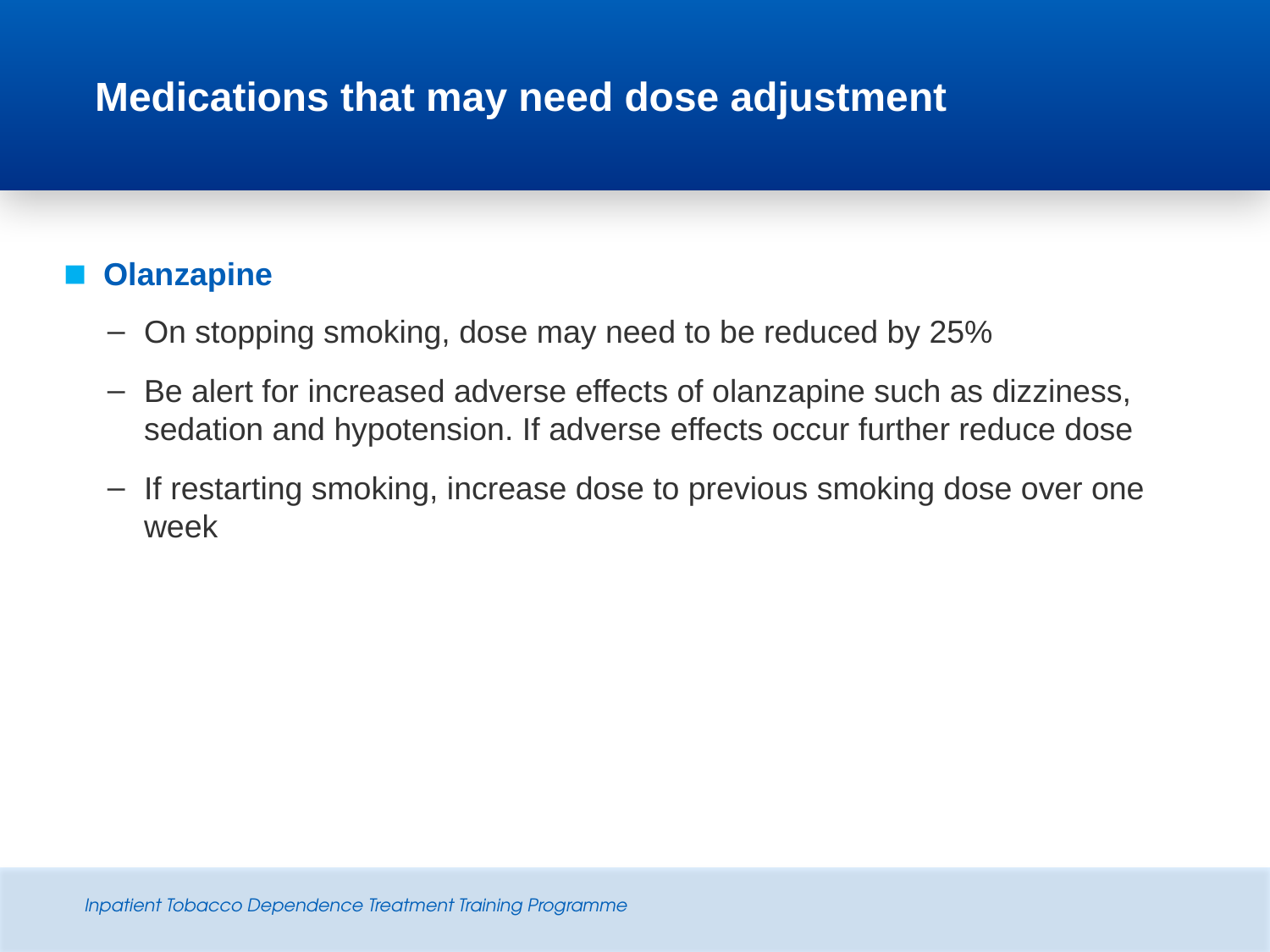

Medications that may need dose adjustment

Olanzapine
On stopping smoking, dose may need to be reduced by 25%
Be alert for increased adverse effects of olanzapine such as dizziness, sedation and hypotension. If adverse effects occur further reduce dose
If restarting smoking, increase dose to previous smoking dose over one week

Inpatient Tobacco Dependence Treatment Training Programme